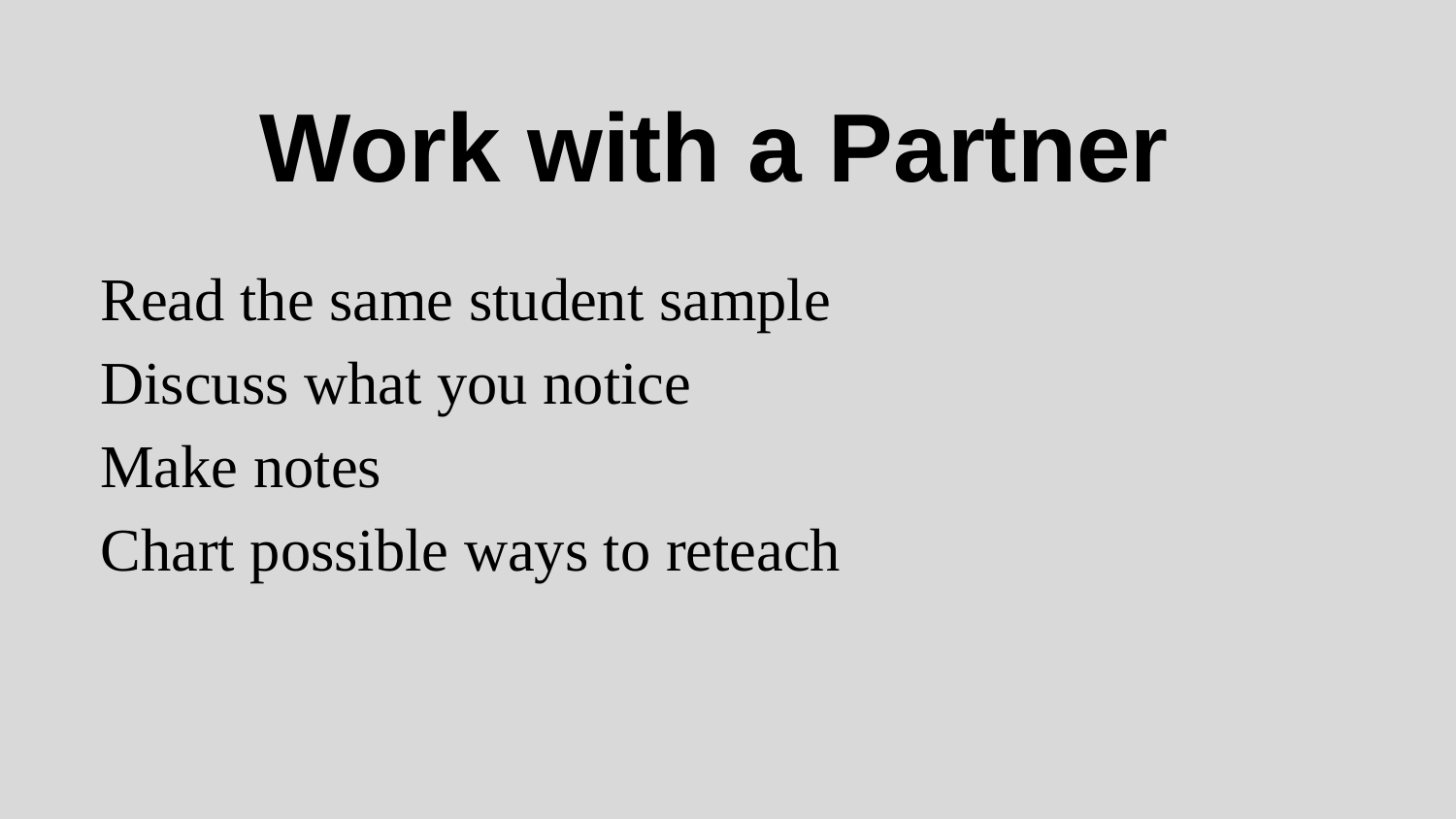

# Work with a Partner

Read the same student sample
Discuss what you notice
Make notes
Chart possible ways to reteach